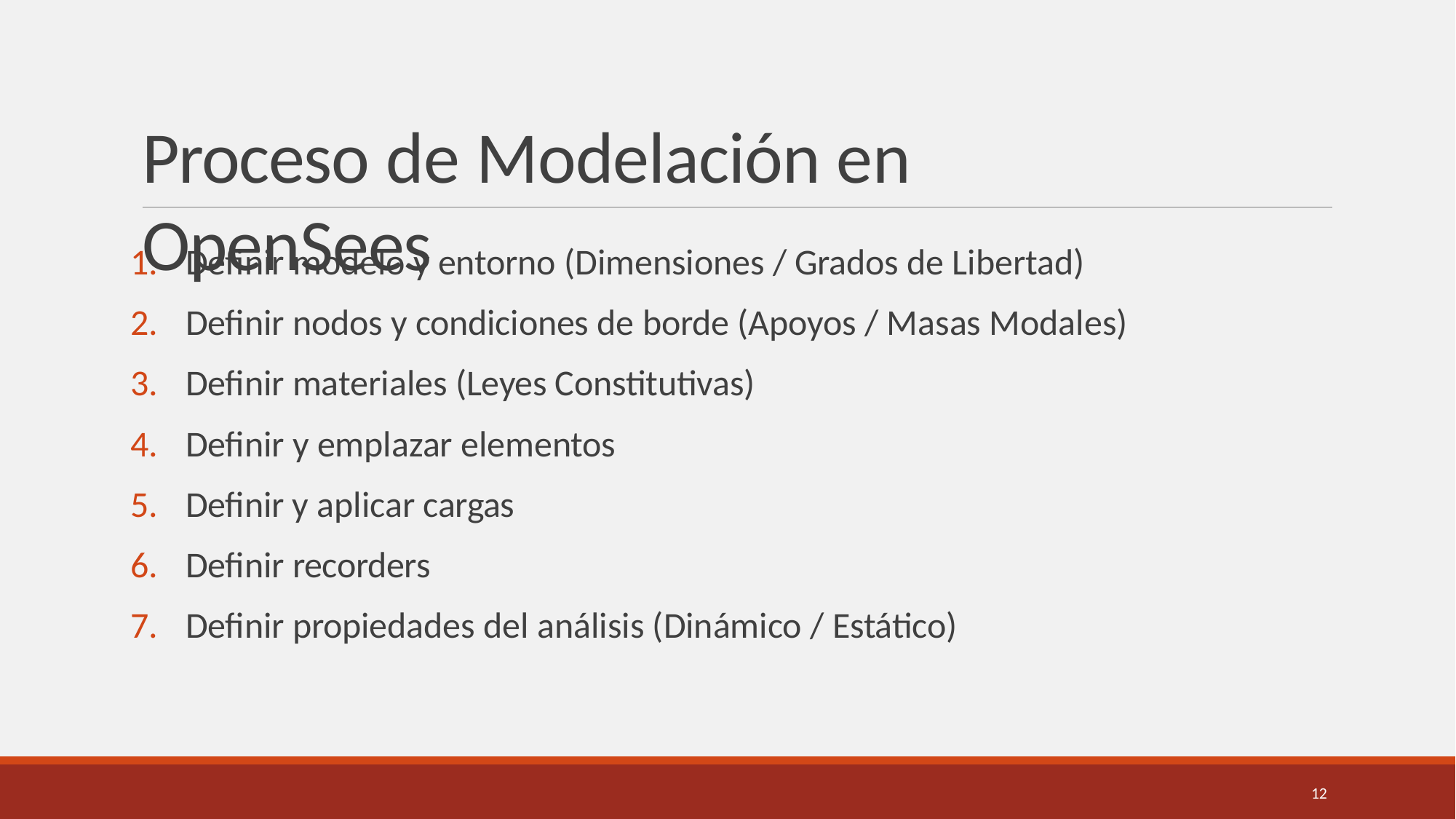

# Proceso de Modelación en OpenSees
Definir modelo y entorno (Dimensiones / Grados de Libertad)
Definir nodos y condiciones de borde (Apoyos / Masas Modales)
Definir materiales (Leyes Constitutivas)
Definir y emplazar elementos
Definir y aplicar cargas
Definir recorders
Definir propiedades del análisis (Dinámico / Estático)
12